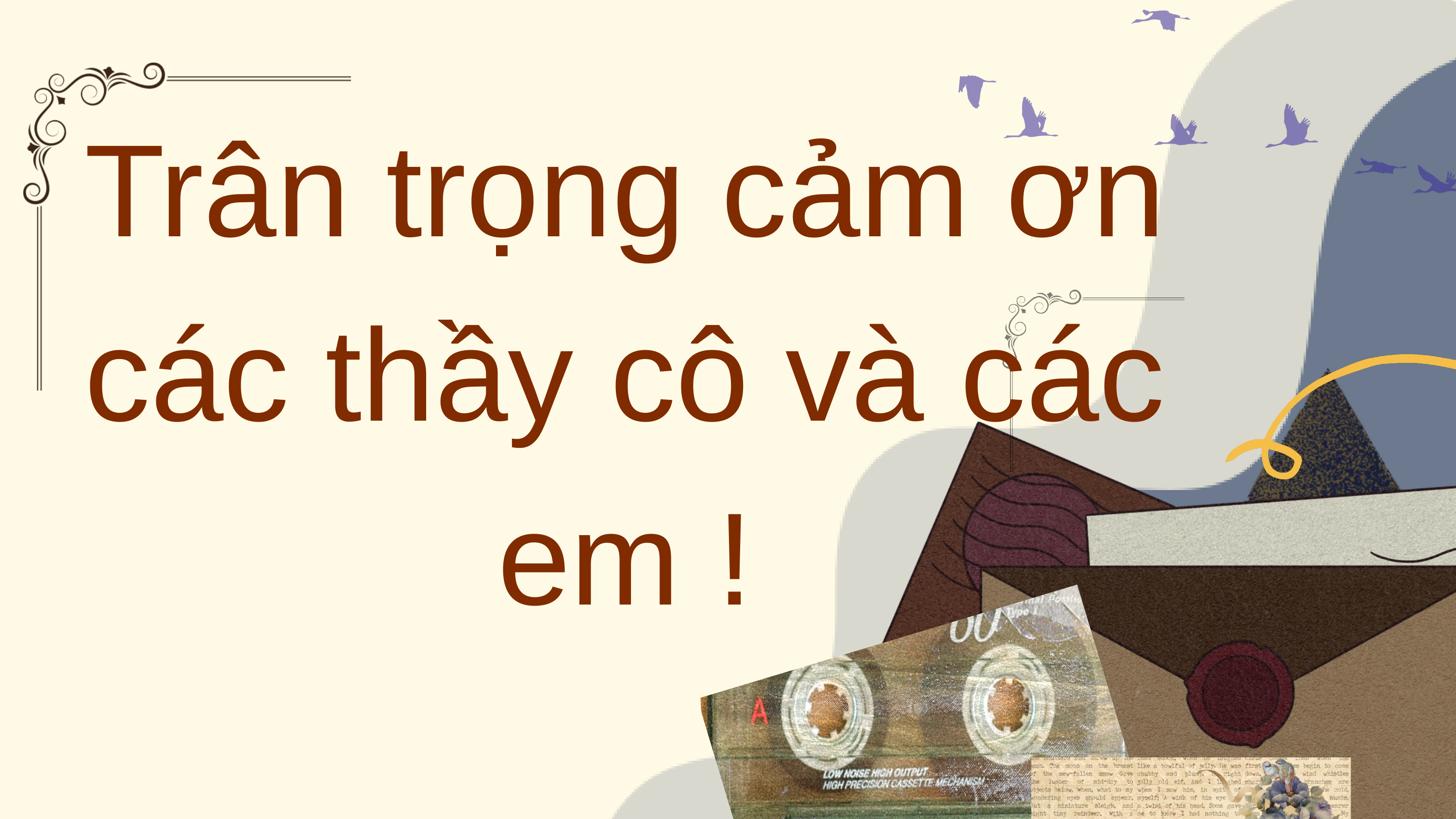

Trân trọng cảm ơn các thầy cô và các em !